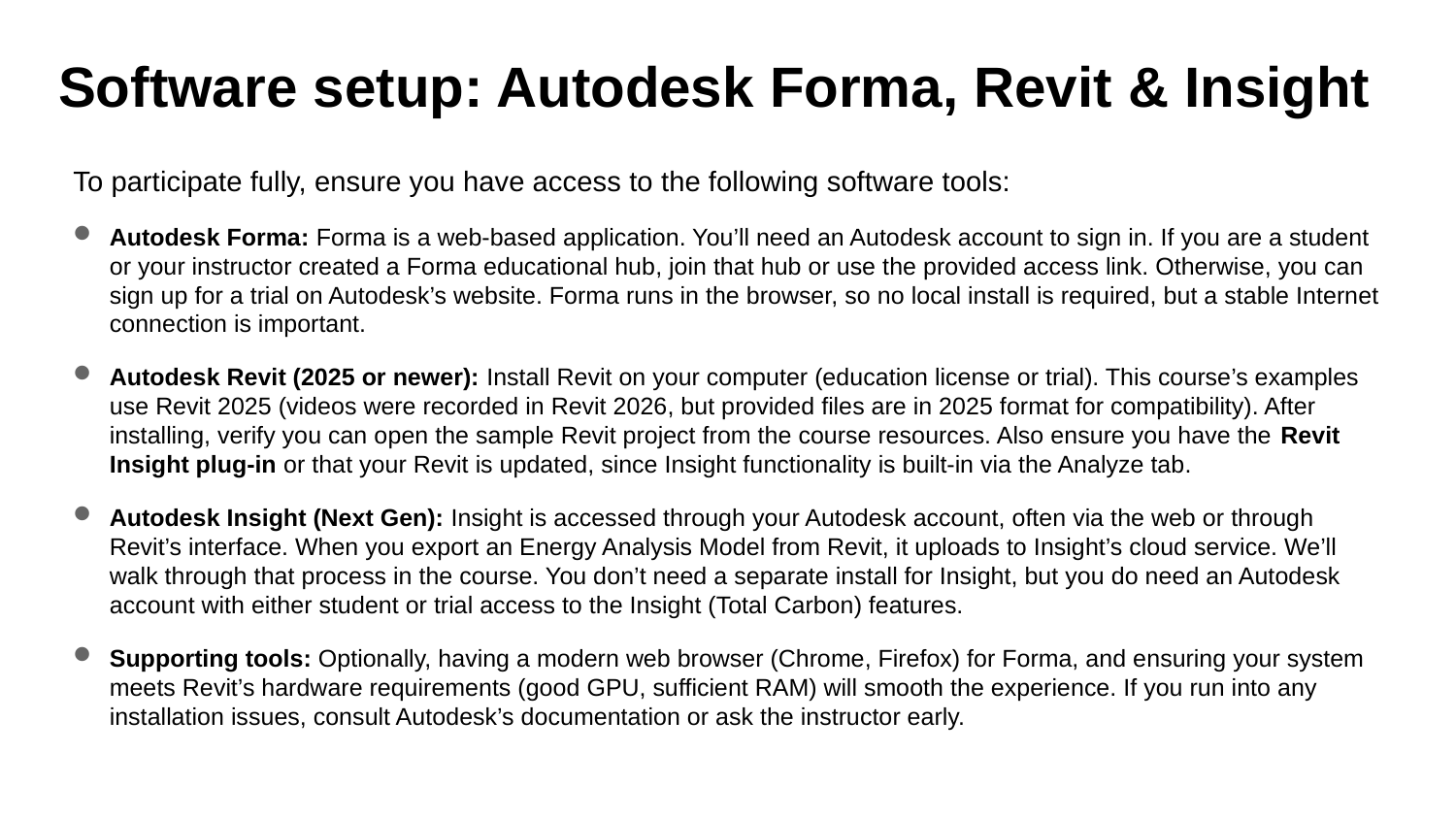

# Software setup: Autodesk Forma, Revit & Insight
To participate fully, ensure you have access to the following software tools:
Autodesk Forma: Forma is a web-based application. You’ll need an Autodesk account to sign in. If you are a student or your instructor created a Forma educational hub, join that hub or use the provided access link. Otherwise, you can sign up for a trial on Autodesk’s website. Forma runs in the browser, so no local install is required, but a stable Internet connection is important.
Autodesk Revit (2025 or newer): Install Revit on your computer (education license or trial). This course’s examples use Revit 2025 (videos were recorded in Revit 2026, but provided files are in 2025 format for compatibility). After installing, verify you can open the sample Revit project from the course resources. Also ensure you have the Revit Insight plug-in or that your Revit is updated, since Insight functionality is built-in via the Analyze tab.
Autodesk Insight (Next Gen): Insight is accessed through your Autodesk account, often via the web or through Revit’s interface. When you export an Energy Analysis Model from Revit, it uploads to Insight’s cloud service. We’ll walk through that process in the course. You don’t need a separate install for Insight, but you do need an Autodesk account with either student or trial access to the Insight (Total Carbon) features.
Supporting tools: Optionally, having a modern web browser (Chrome, Firefox) for Forma, and ensuring your system meets Revit’s hardware requirements (good GPU, sufficient RAM) will smooth the experience. If you run into any installation issues, consult Autodesk’s documentation or ask the instructor early.